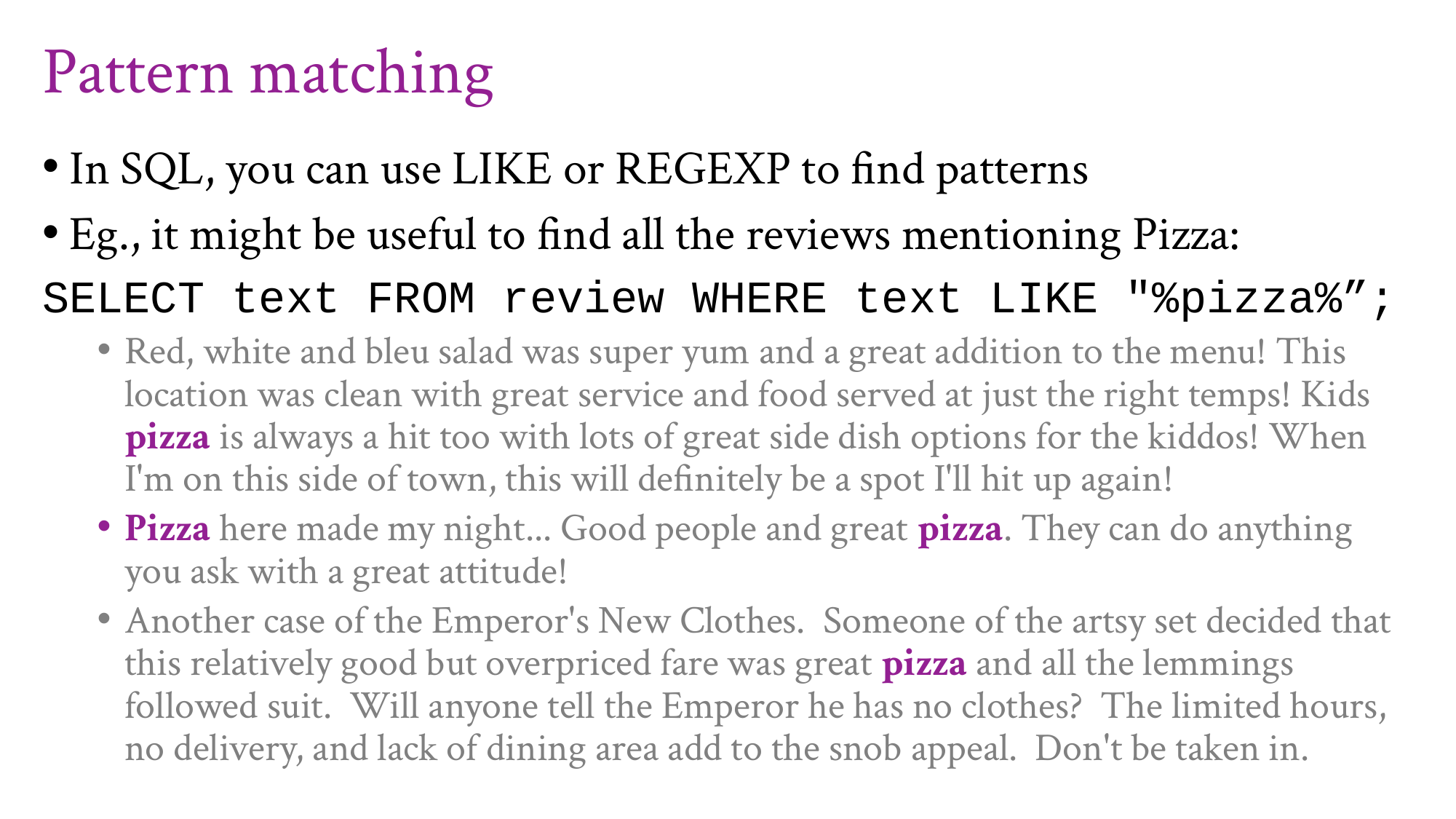

# Pattern matching
In SQL, you can use LIKE or REGEXP to find patterns
Eg., it might be useful to find all the reviews mentioning Pizza:
SELECT text FROM review WHERE text LIKE "%pizza%”;
Red, white and bleu salad was super yum and a great addition to the menu! This location was clean with great service and food served at just the right temps! Kids pizza is always a hit too with lots of great side dish options for the kiddos! When I'm on this side of town, this will definitely be a spot I'll hit up again!
Pizza here made my night... Good people and great pizza. They can do anything you ask with a great attitude!
Another case of the Emperor's New Clothes.  Someone of the artsy set decided that this relatively good but overpriced fare was great pizza and all the lemmings followed suit.  Will anyone tell the Emperor he has no clothes?  The limited hours, no delivery, and lack of dining area add to the snob appeal.  Don't be taken in.